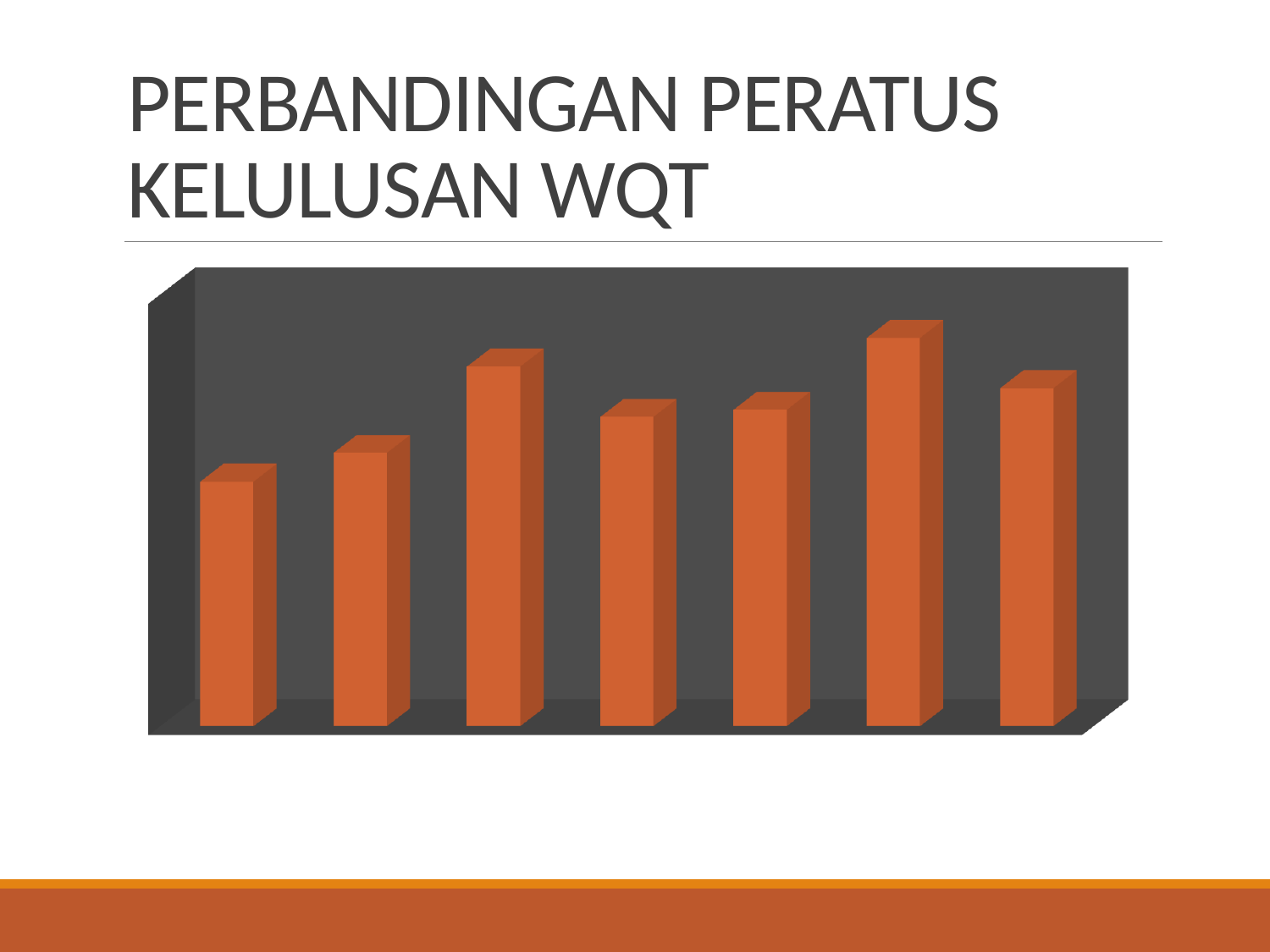

# PERBANDINGAN PERATUS KELULUSAN WQT

[unsupported chart]